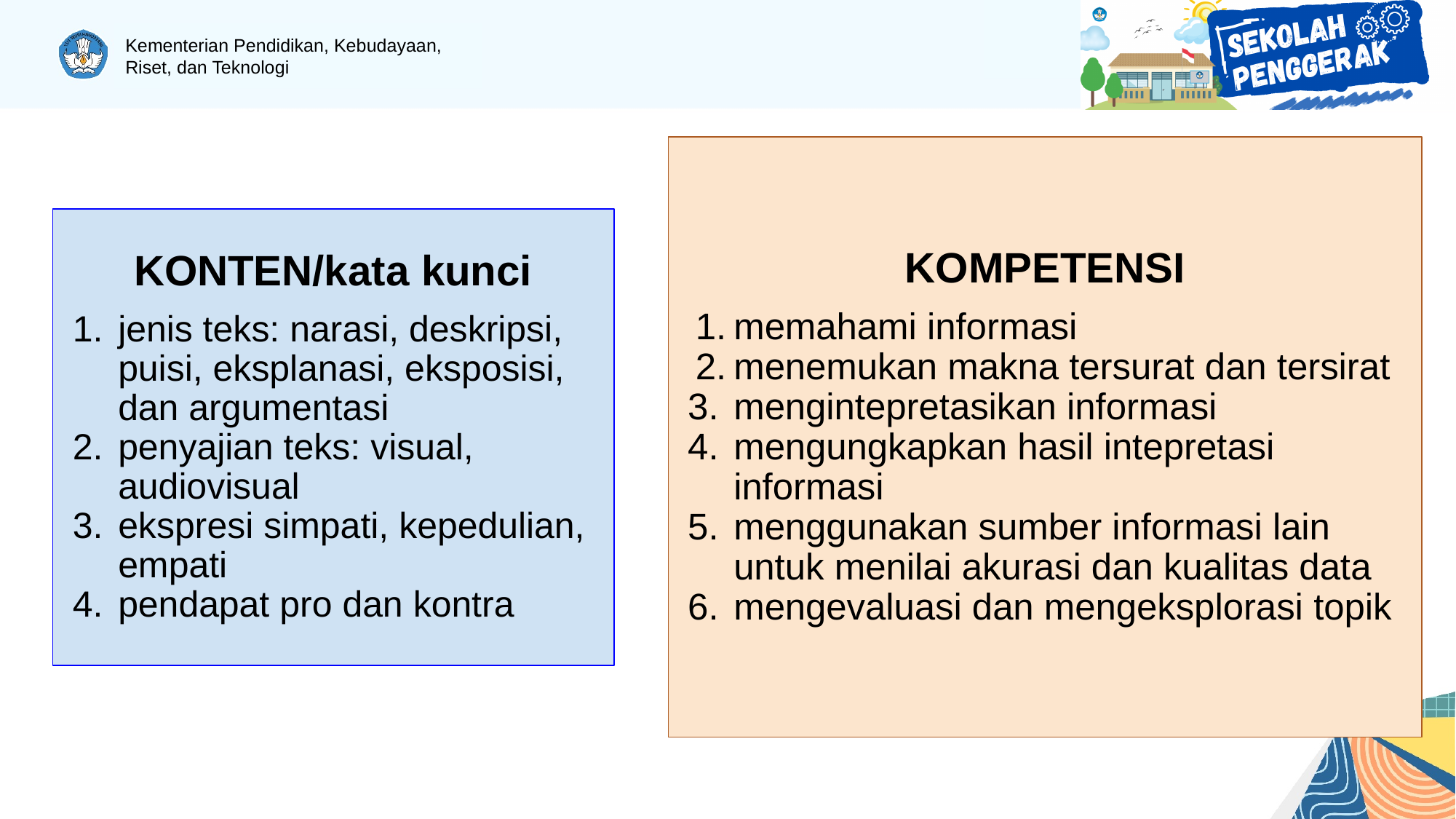

KOMPETENSI
memahami informasi
menemukan makna tersurat dan tersirat
mengintepretasikan informasi
mengungkapkan hasil intepretasi informasi
menggunakan sumber informasi lain untuk menilai akurasi dan kualitas data
mengevaluasi dan mengeksplorasi topik
KONTEN/kata kunci
jenis teks: narasi, deskripsi, puisi, eksplanasi, eksposisi, dan argumentasi
penyajian teks: visual, audiovisual
ekspresi simpati, kepedulian, empati
pendapat pro dan kontra